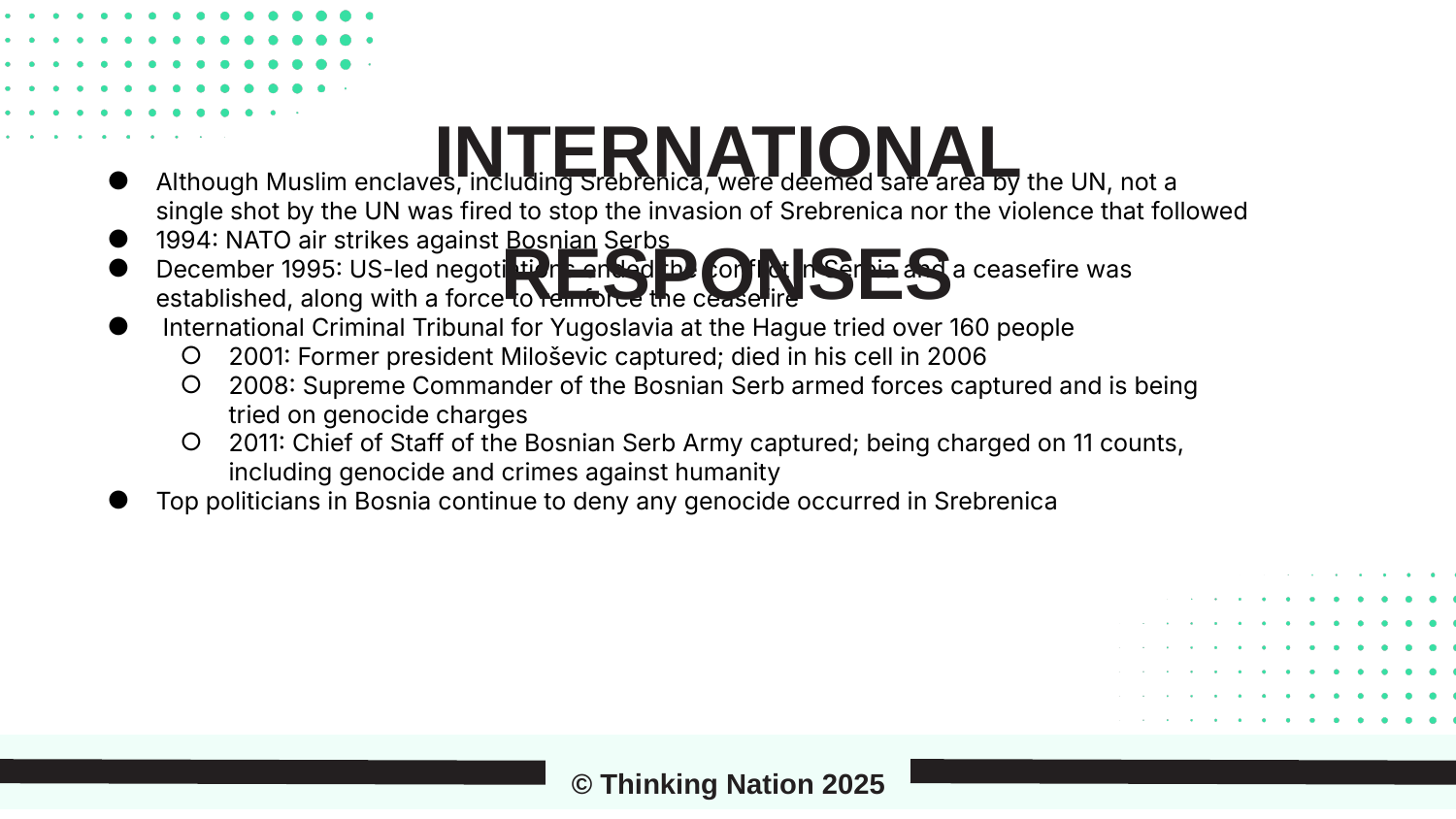

INTERNATIONAL RESPONSES
Although Muslim enclaves, including Srebrenica, were deemed safe area by the UN, not a single shot by the UN was fired to stop the invasion of Srebrenica nor the violence that followed
1994: NATO air strikes against Bosnian Serbs
December 1995: US-led negotiations ended the conflict in Serbia and a ceasefire was established, along with a force to reinforce the ceasefire
 International Criminal Tribunal for Yugoslavia at the Hague tried over 160 people
2001: Former president Miloševic captured; died in his cell in 2006
2008: Supreme Commander of the Bosnian Serb armed forces captured and is being tried on genocide charges
2011: Chief of Staff of the Bosnian Serb Army captured; being charged on 11 counts, including genocide and crimes against humanity
Top politicians in Bosnia continue to deny any genocide occurred in Srebrenica

© Thinking Nation 2025